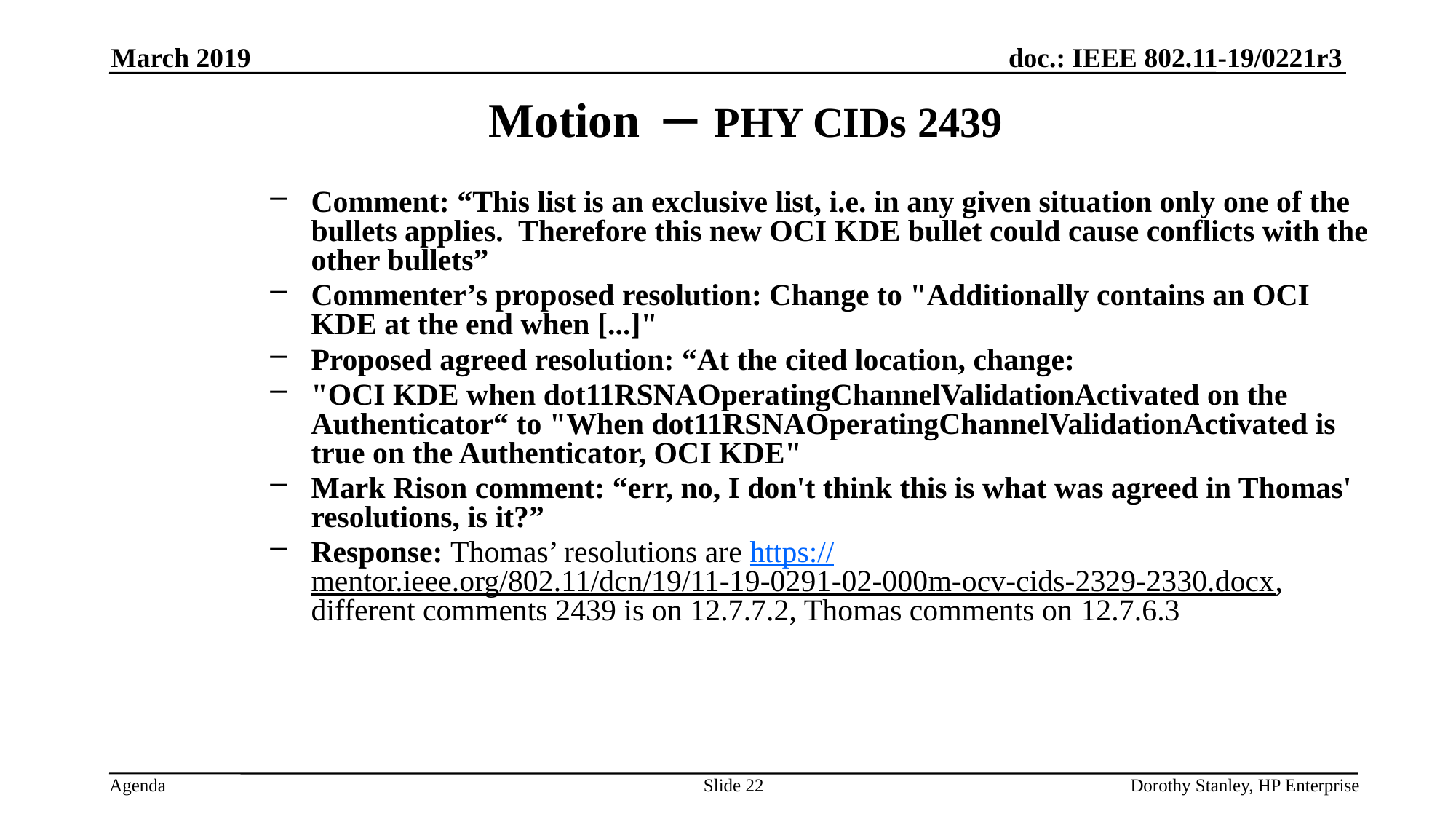

March 2019
Motion  – PHY CIDs 2439
Comment: “This list is an exclusive list, i.e. in any given situation only one of the bullets applies.  Therefore this new OCI KDE bullet could cause conflicts with the other bullets”
Commenter’s proposed resolution: Change to "Additionally contains an OCI KDE at the end when [...]"
Proposed agreed resolution: “At the cited location, change:
"OCI KDE when dot11RSNAOperatingChannelValidationActivated on the Authenticator“ to "When dot11RSNAOperatingChannelValidationActivated is true on the Authenticator, OCI KDE"
Mark Rison comment: “err, no, I don't think this is what was agreed in Thomas' resolutions, is it?”
Response: Thomas’ resolutions are https://mentor.ieee.org/802.11/dcn/19/11-19-0291-02-000m-ocv-cids-2329-2330.docx, different comments 2439 is on 12.7.7.2, Thomas comments on 12.7.6.3

Slide 22
Dorothy Stanley, HP Enterprise